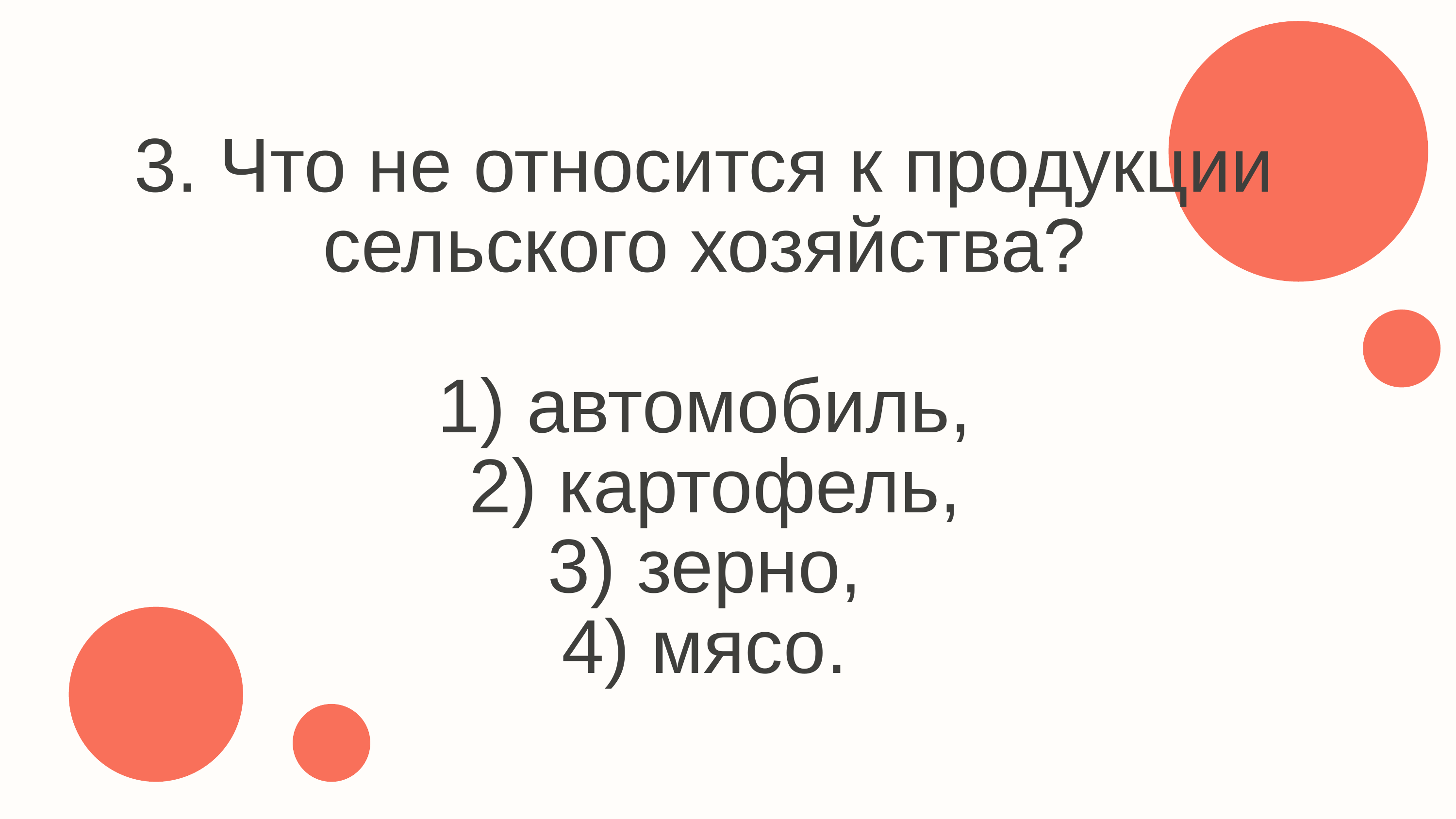

3. Что не относится к продукции сельского хозяйства?

1) автомобиль,
 2) картофель,
3) зерно,
4) мясо.